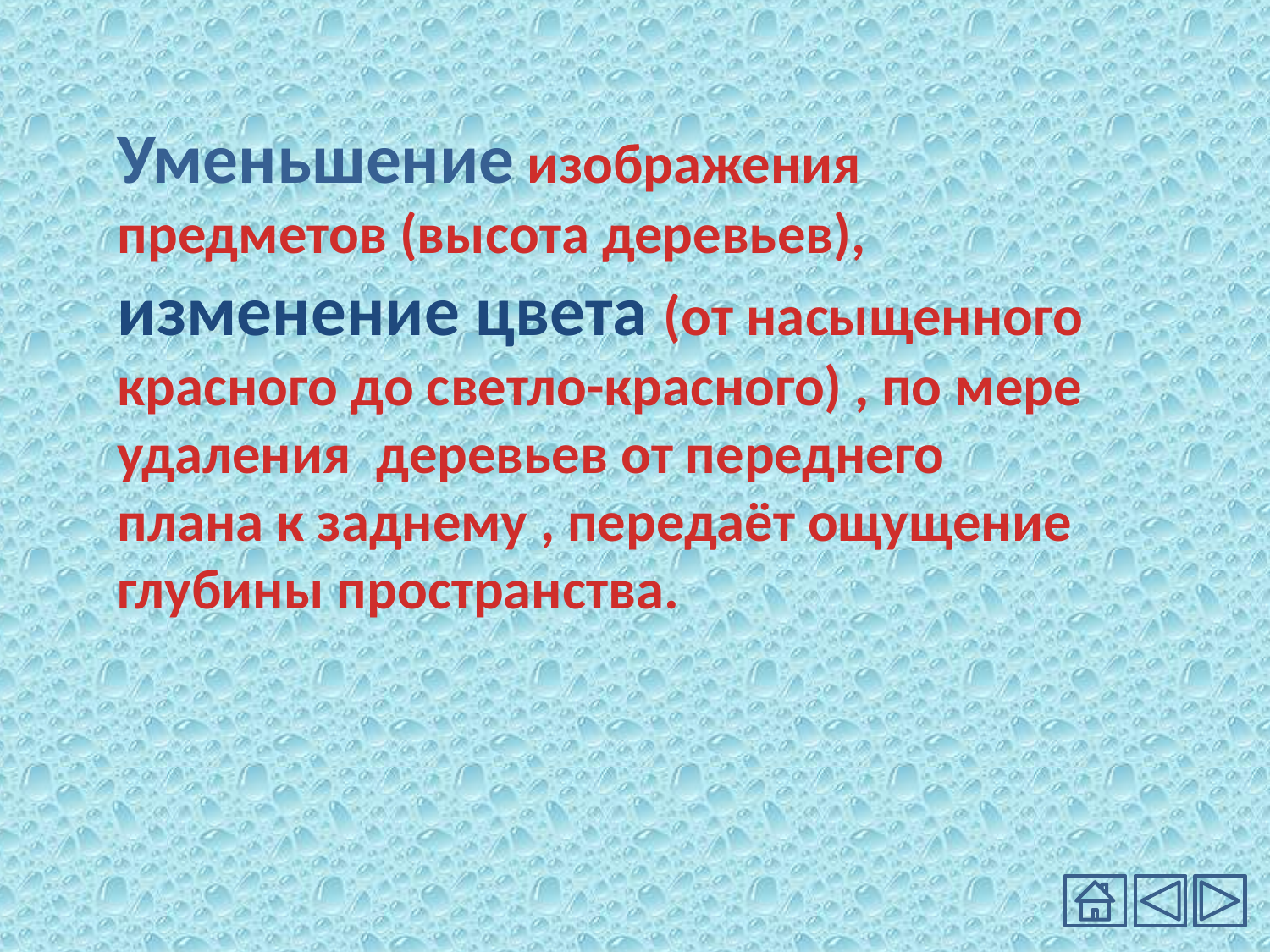

Уменьшение изображения предметов (высота деревьев), изменение цвета (от насыщенного красного до светло-красного) , по мере удаления  деревьев от переднего плана к заднему , передаёт ощущение глубины пространства.